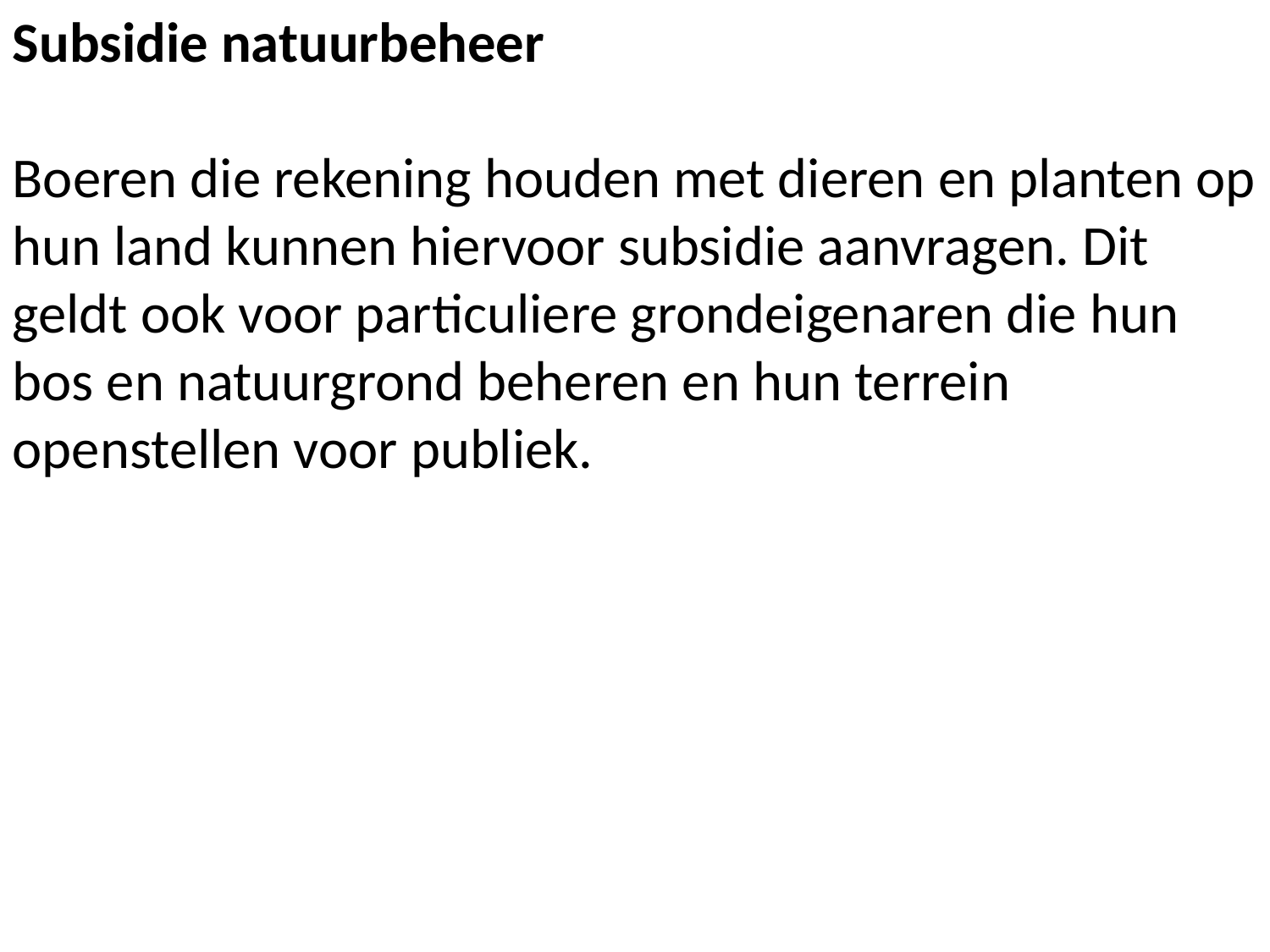

Subsidie natuurbeheer

Boeren die rekening houden met dieren en planten op hun land kunnen hiervoor subsidie aanvragen. Dit geldt ook voor particuliere grondeigenaren die hun bos en natuurgrond beheren en hun terrein openstellen voor publiek.